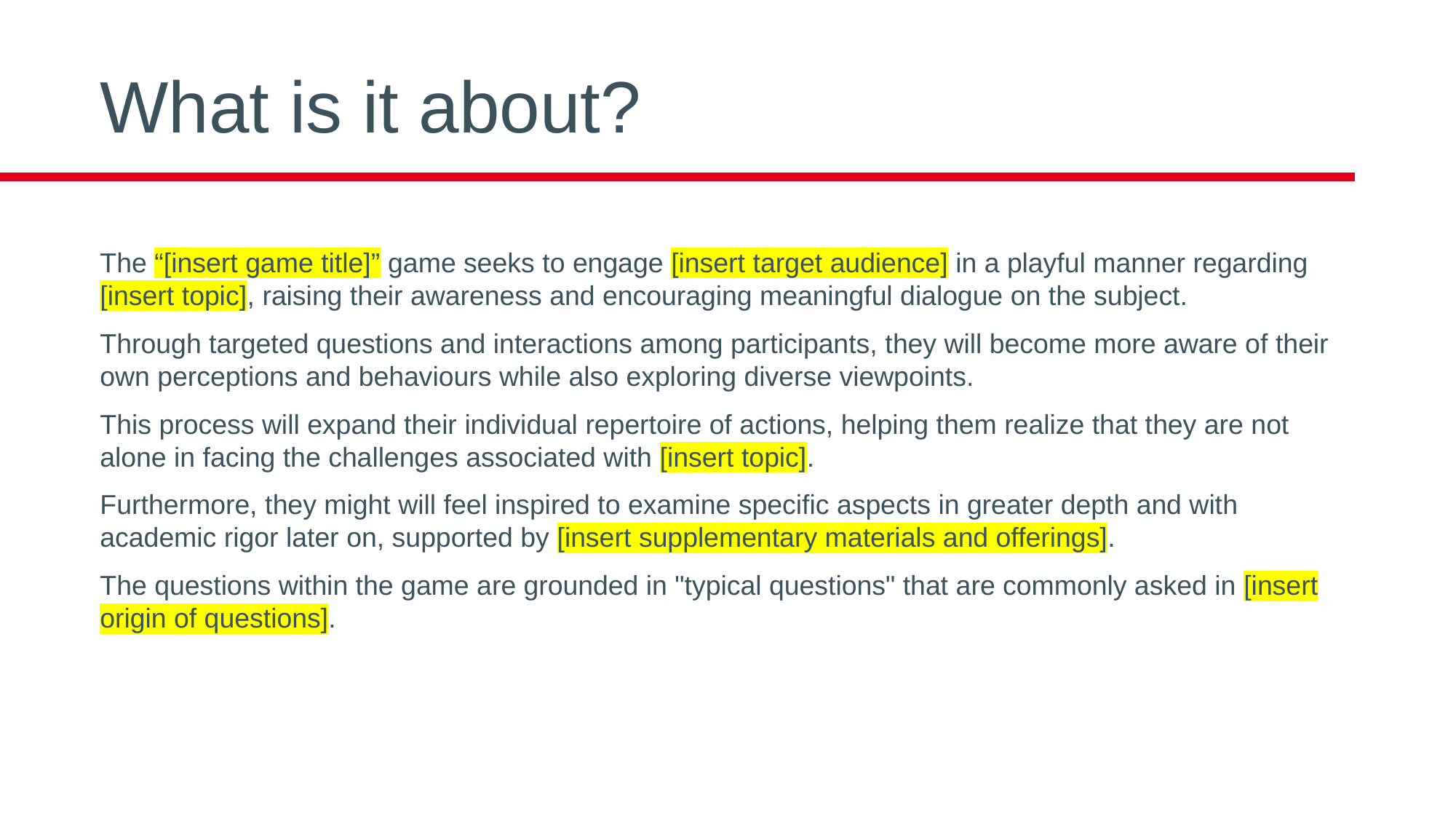

# What is it about?
The “[insert game title]” game seeks to engage [insert target audience] in a playful manner regarding [insert topic], raising their awareness and encouraging meaningful dialogue on the subject.
Through targeted questions and interactions among participants, they will become more aware of their own perceptions and behaviours while also exploring diverse viewpoints.
This process will expand their individual repertoire of actions, helping them realize that they are not alone in facing the challenges associated with [insert topic].
Furthermore, they might will feel inspired to examine specific aspects in greater depth and with academic rigor later on, supported by [insert supplementary materials and offerings].
The questions within the game are grounded in "typical questions" that are commonly asked in [insert origin of questions].